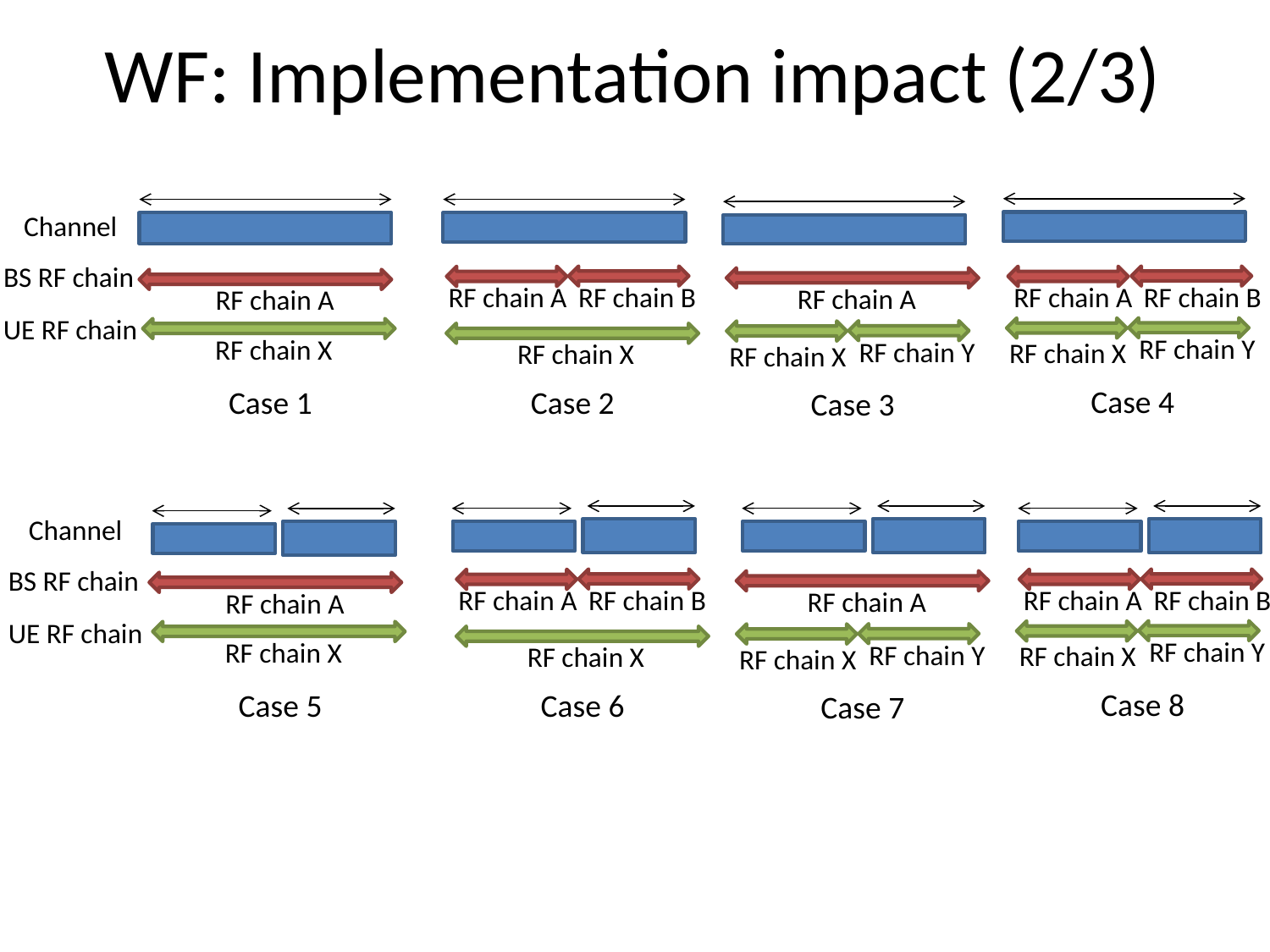

# WF: Implementation impact (2/3)
Channel

BS RF chain

RF chain A
RF chain B
RF chain A
RF chain B
RF chain A
RF chain A
UE RF chain

RF chain Y
RF chain X
RF chain Y
RF chain X
RF chain X
RF chain X
Case 4
Case 1
Case 2
Case 3
Channel

BS RF chain

RF chain A
RF chain B
RF chain A
RF chain B
RF chain A
RF chain A
UE RF chain

RF chain Y
RF chain X
RF chain Y
RF chain X
RF chain X
RF chain X
Case 8
Case 5
Case 6
Case 7